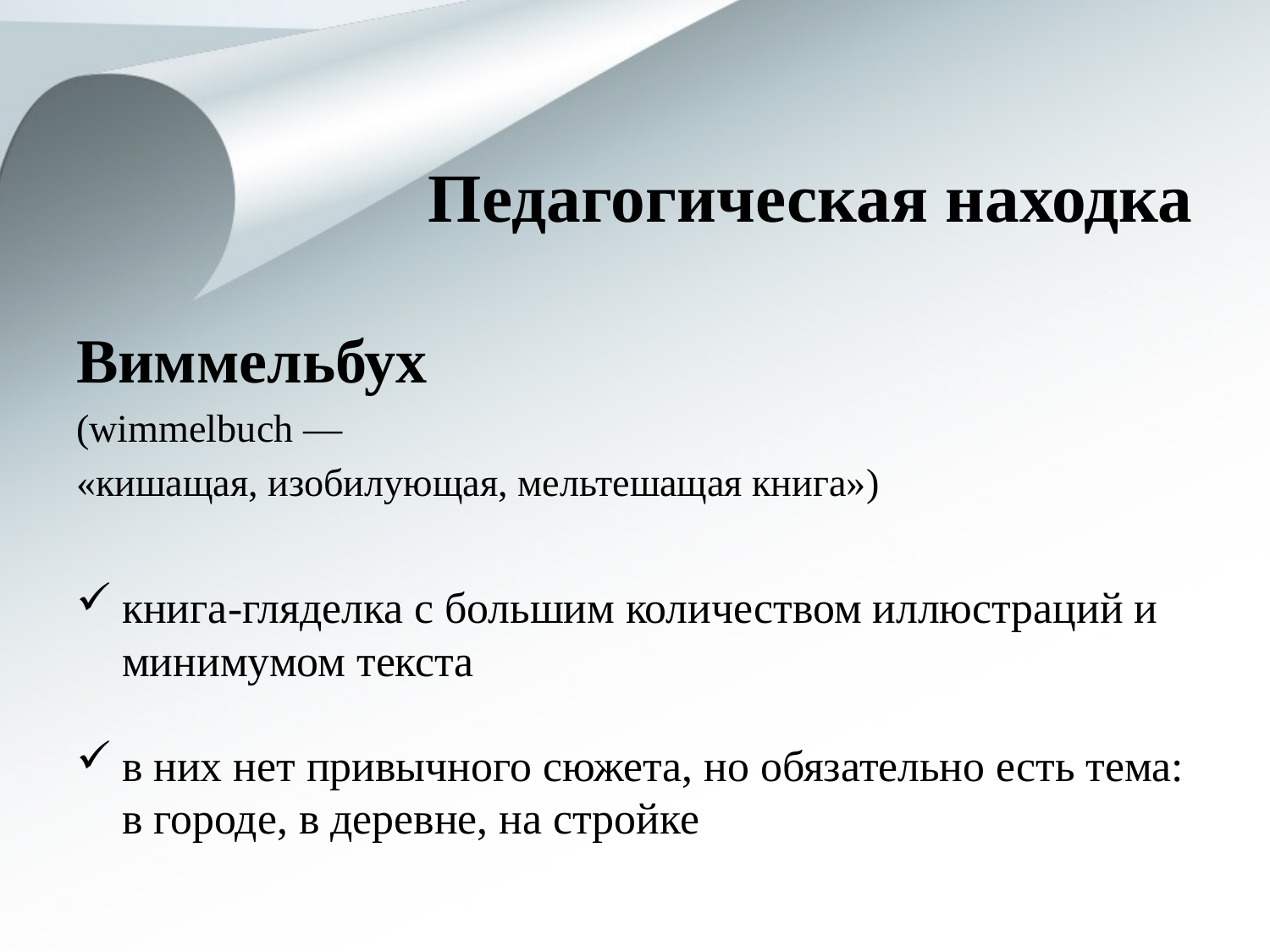

# Педагогическая находка

Виммельбух
(wimmelbuch —
«кишащая, изобилующая, мельтешащая книга»)
книга-гляделка с большим количеством иллюстраций и минимумом текста

в них нет привычного сюжета, но обязательно есть тема: в городе, в деревне, на стройке